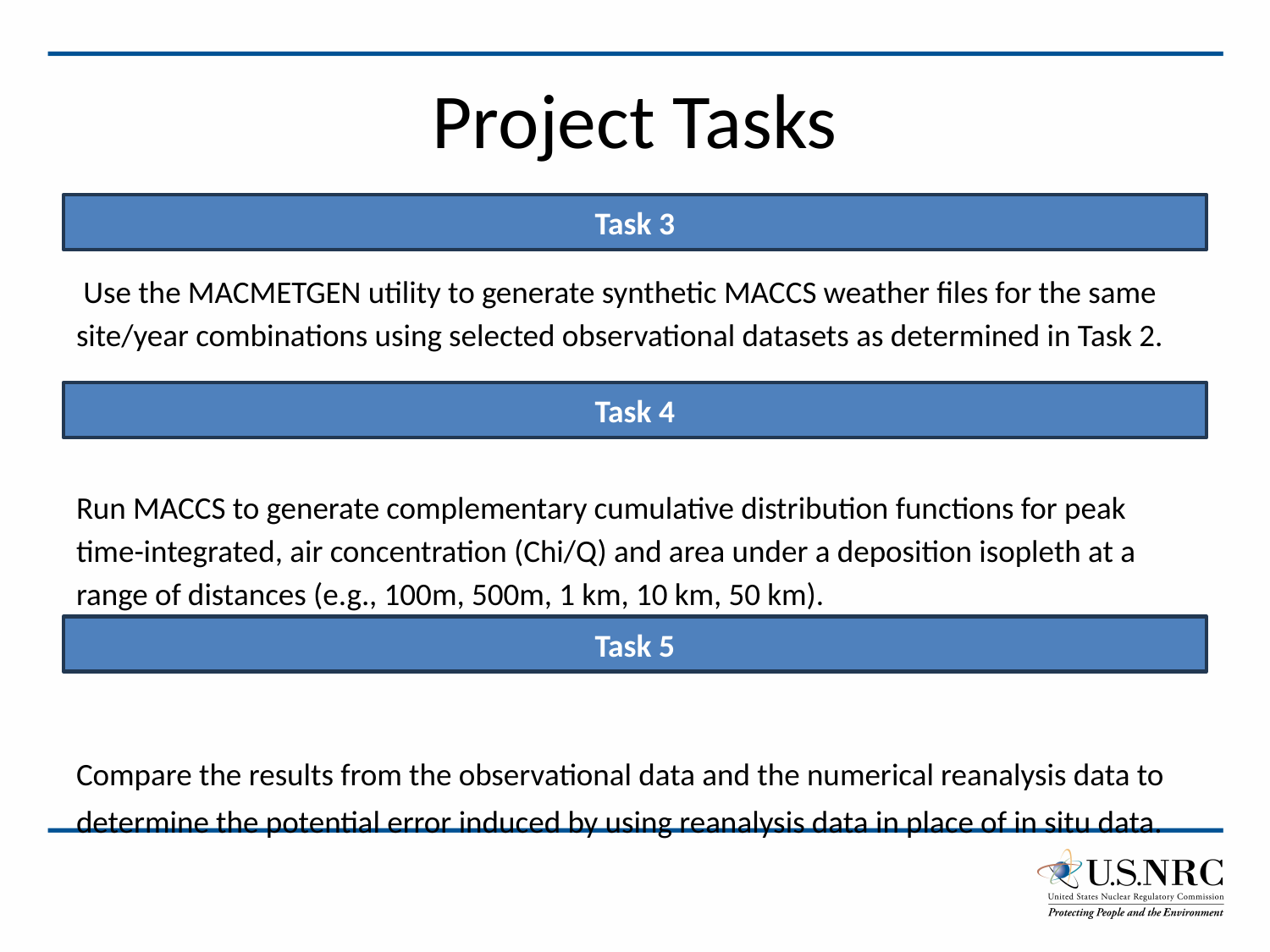

# Project Tasks
Task 3

 Use the MACMETGEN utility to generate synthetic MACCS weather files for the same site/year combinations using selected observational datasets as determined in Task 2.

Run MACCS to generate complementary cumulative distribution functions for peak time-integrated, air concentration (Chi/Q) and area under a deposition isopleth at a range of distances (e.g., 100m, 500m, 1 km, 10 km, 50 km).

Compare the results from the observational data and the numerical reanalysis data to determine the potential error induced by using reanalysis data in place of in situ data.

Task 4
Task 5